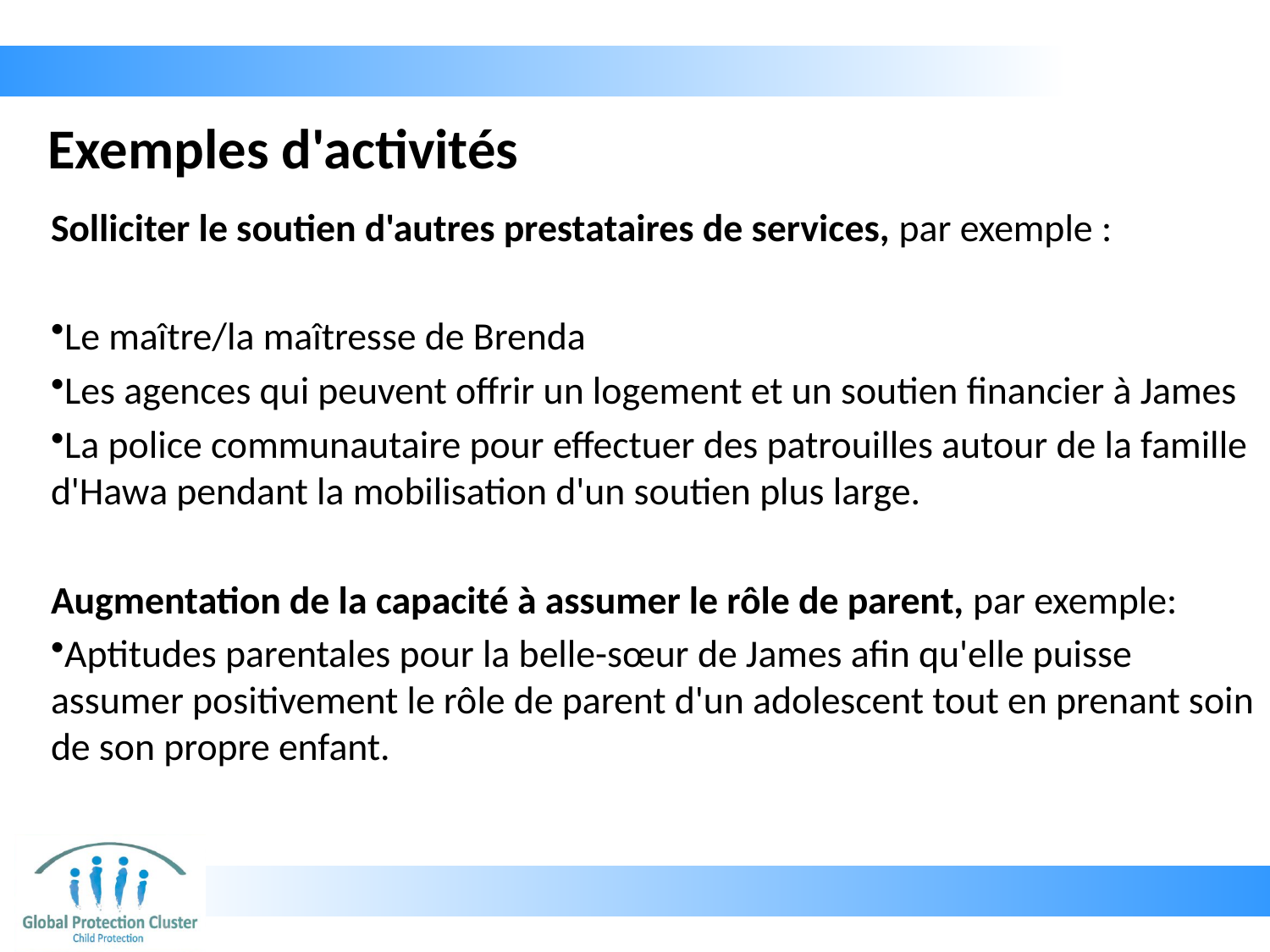

# Exemples d'activités
Solliciter le soutien d'autres prestataires de services, par exemple :

Le maître/la maîtresse de Brenda
Les agences qui peuvent offrir un logement et un soutien financier à James
La police communautaire pour effectuer des patrouilles autour de la famille d'Hawa pendant la mobilisation d'un soutien plus large.

Augmentation de la capacité à assumer le rôle de parent, par exemple:
Aptitudes parentales pour la belle-sœur de James afin qu'elle puisse assumer positivement le rôle de parent d'un adolescent tout en prenant soin de son propre enfant.